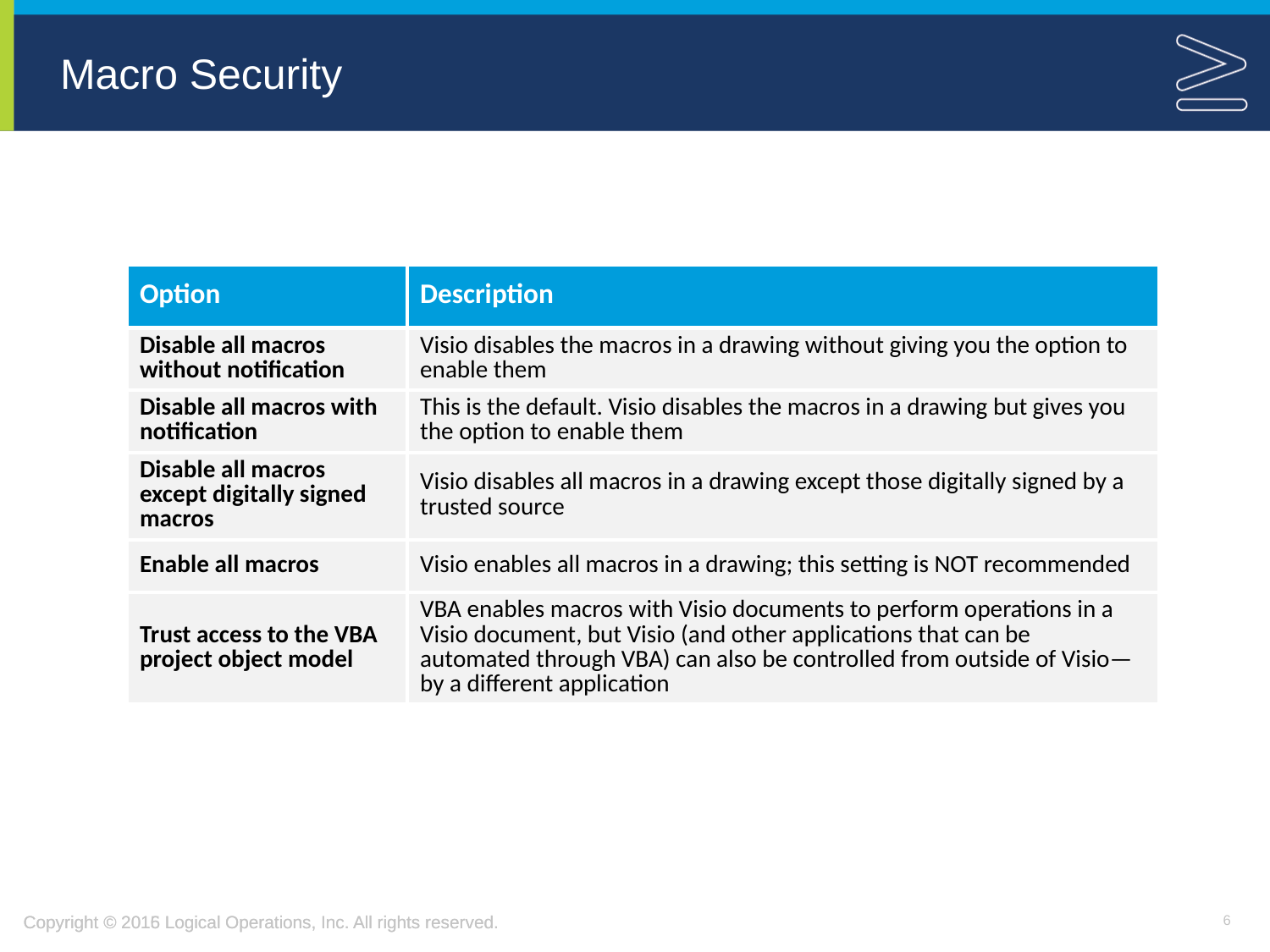

# Macro Security
| Option | Description |
| --- | --- |
| Disable all macros without notification | Visio disables the macros in a drawing without giving you the option to enable them |
| Disable all macros with notification | This is the default. Visio disables the macros in a drawing but gives you the option to enable them |
| Disable all macros except digitally signed macros | Visio disables all macros in a drawing except those digitally signed by a trusted source |
| Enable all macros | Visio enables all macros in a drawing; this setting is NOT recommended |
| Trust access to the VBA project object model | VBA enables macros with Visio documents to perform operations in a Visio document, but Visio (and other applications that can be automated through VBA) can also be controlled from outside of Visio—by a different application |
6